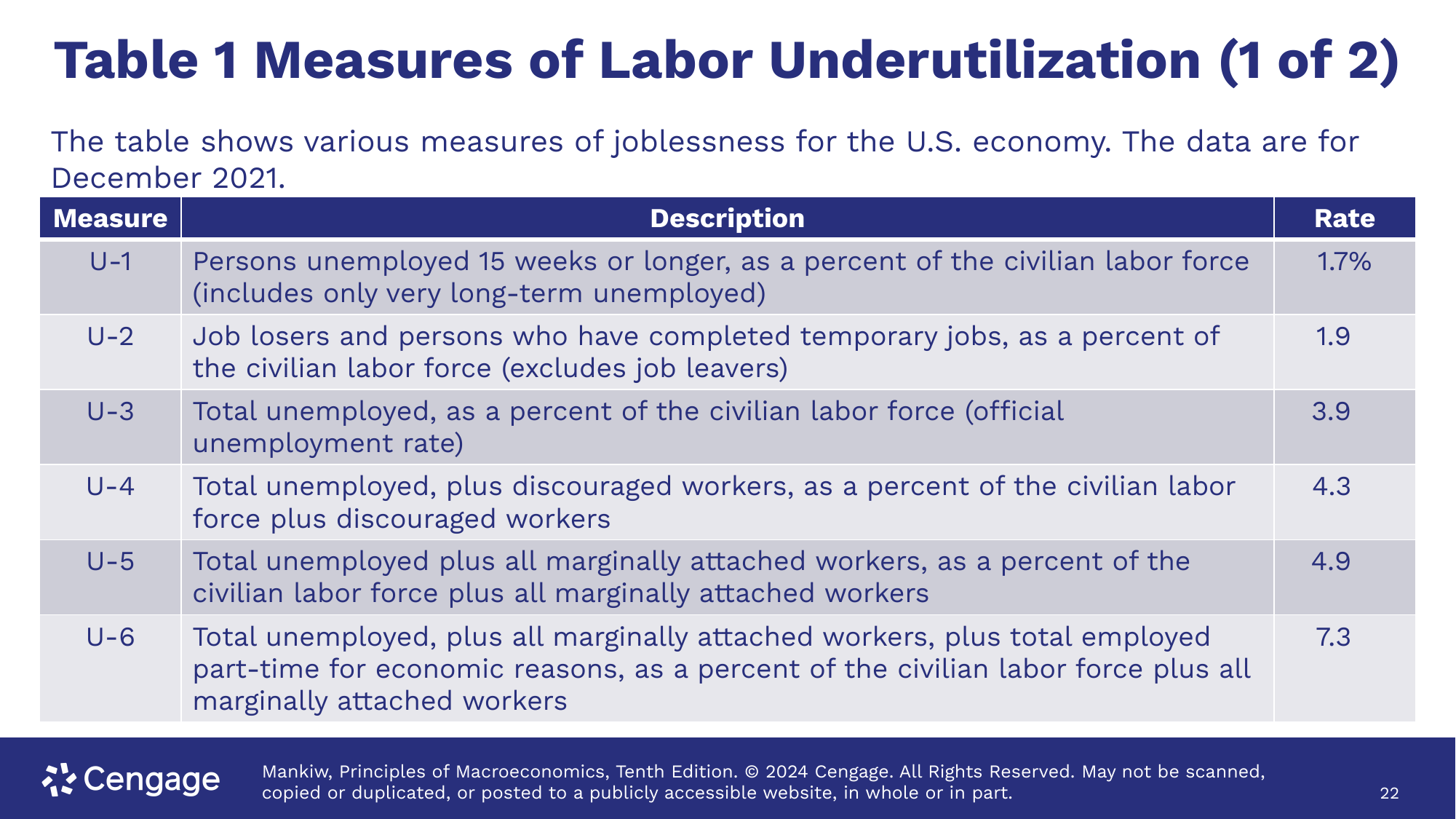

# Table 1 Measures of Labor Underutilization (1 of 2)
The table shows various measures of joblessness for the U.S. economy. The data are for December 2021.
| Measure | Description | Rate |
| --- | --- | --- |
| U-1 | Persons unemployed 15 weeks or longer, as a percent of the civilian labor force (includes only very long-term unemployed) | 1.7% |
| U-2 | Job losers and persons who have completed temporary jobs, as a percent of the civilian labor force (excludes job leavers) | 1.9 |
| U-3 | Total unemployed, as a percent of the civilian labor force (official unemployment rate) | 3.9 |
| U-4 | Total unemployed, plus discouraged workers, as a percent of the civilian labor force plus discouraged workers | 4.3 |
| U-5 | Total unemployed plus all marginally attached workers, as a percent of the civilian labor force plus all marginally attached workers | 4.9 |
| U-6 | Total unemployed, plus all marginally attached workers, plus total employed part-time for economic reasons, as a percent of the civilian labor force plus all marginally attached workers | 7.3 |